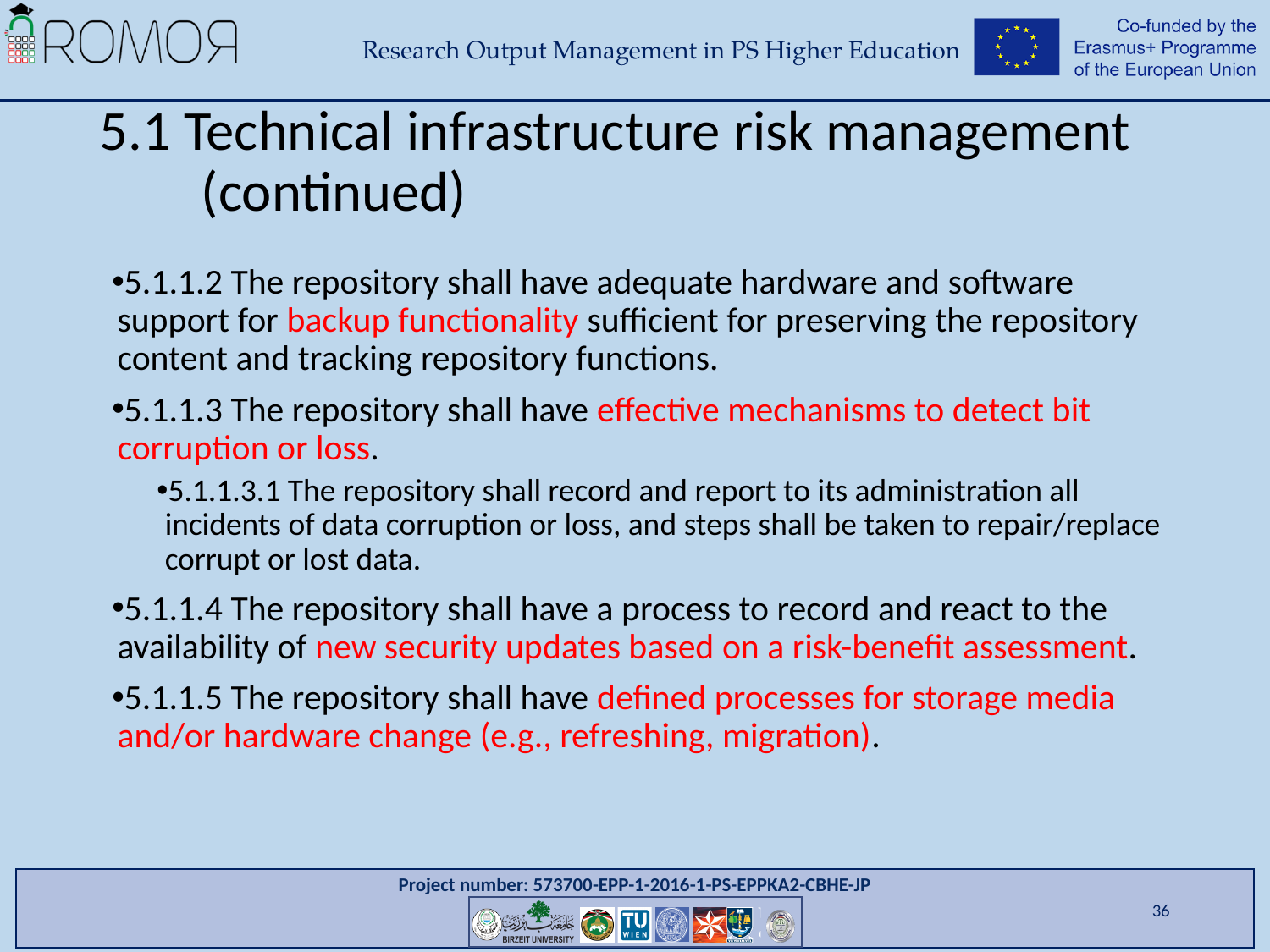

# 5.1 Technical infrastructure risk management (continued)
5.1.1.2 The repository shall have adequate hardware and software support for backup functionality sufficient for preserving the repository content and tracking repository functions.
5.1.1.3 The repository shall have effective mechanisms to detect bit corruption or loss.
5.1.1.3.1 The repository shall record and report to its administration all incidents of data corruption or loss, and steps shall be taken to repair/replace corrupt or lost data.
5.1.1.4 The repository shall have a process to record and react to the availability of new security updates based on a risk-benefit assessment.
5.1.1.5 The repository shall have defined processes for storage media and/or hardware change (e.g., refreshing, migration).
36